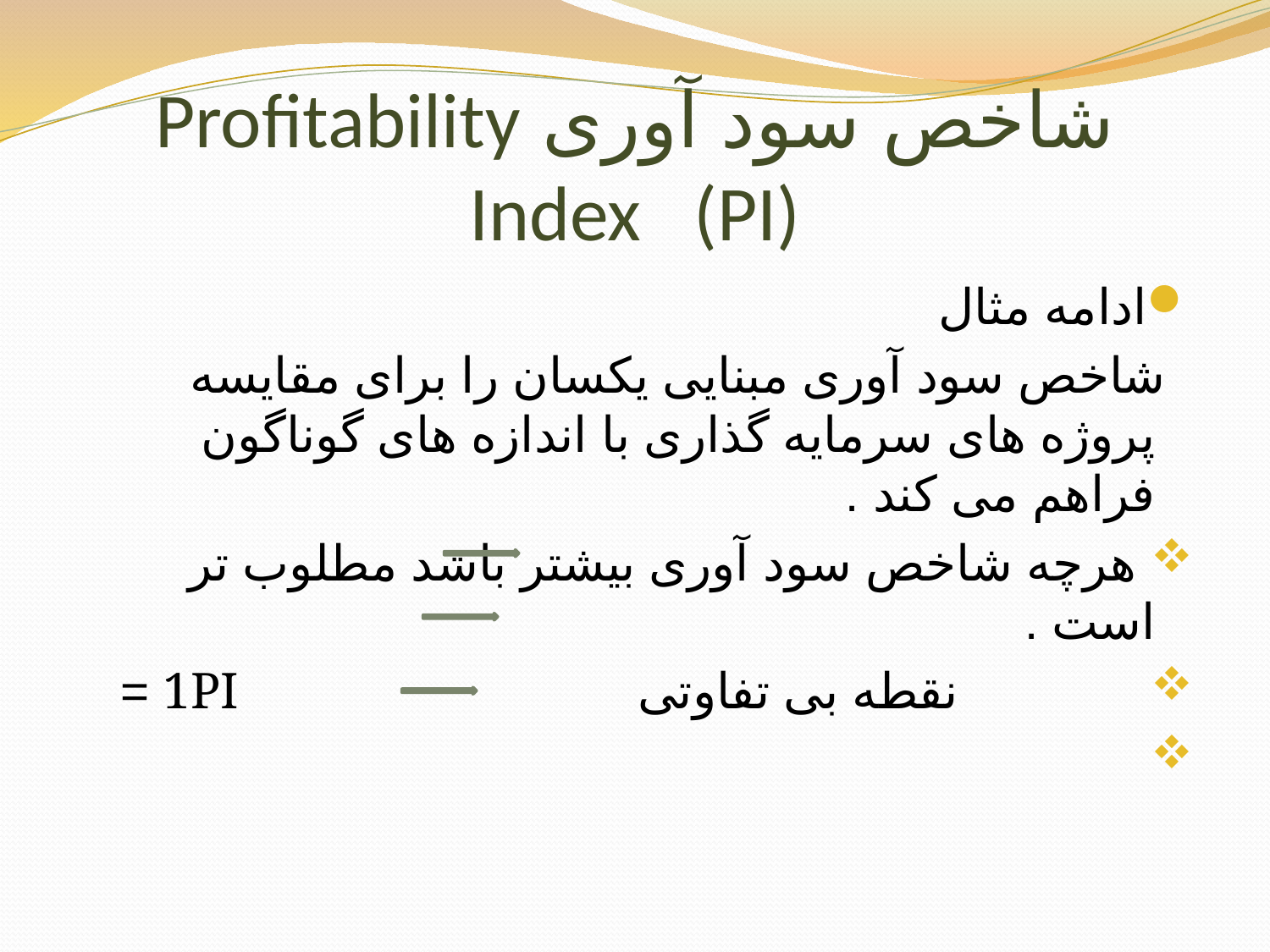

# شاخص سود آوری Profitability Index   (PI)
ادامه مثال
  شاخص سود آوری مبنایی یکسان را برای مقایسه پروژه های سرمایه گذاری با اندازه های گوناگون فراهم می کند .
 هرچه شاخص سود آوری بیشتر باشد مطلوب تر است .
              نقطه بی تفاوتی                             1PI =